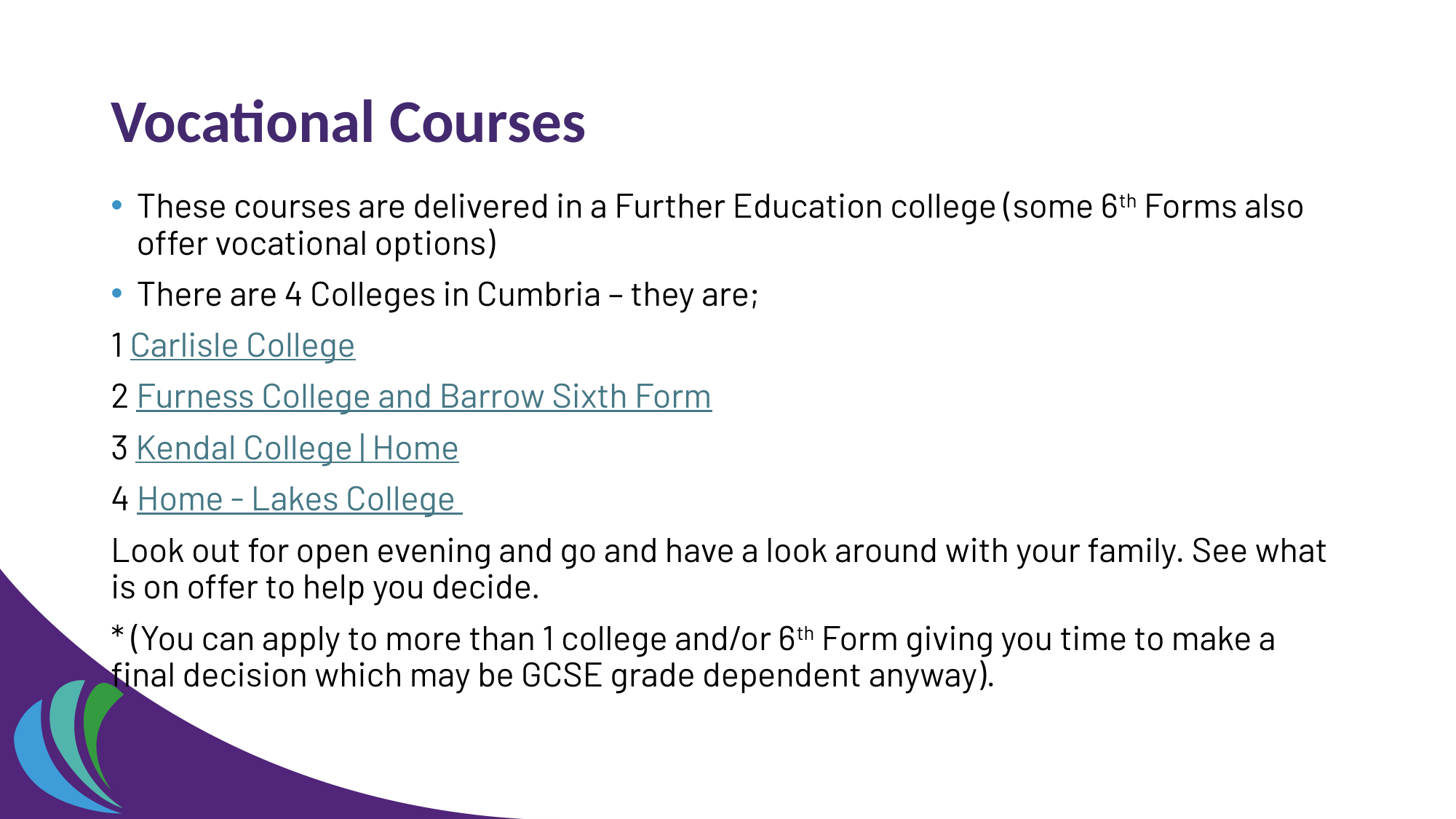

# Vocational Courses
These courses are delivered in a Further Education college (some 6th Forms also offer vocational options)
There are 4 Colleges in Cumbria – they are;
1 Carlisle College
2 Furness College and Barrow Sixth Form
3 Kendal College | Home
4 Home - Lakes College
Look out for open evening and go and have a look around with your family. See what is on offer to help you decide.
* (You can apply to more than 1 college and/or 6th Form giving you time to make a final decision which may be GCSE grade dependent anyway).